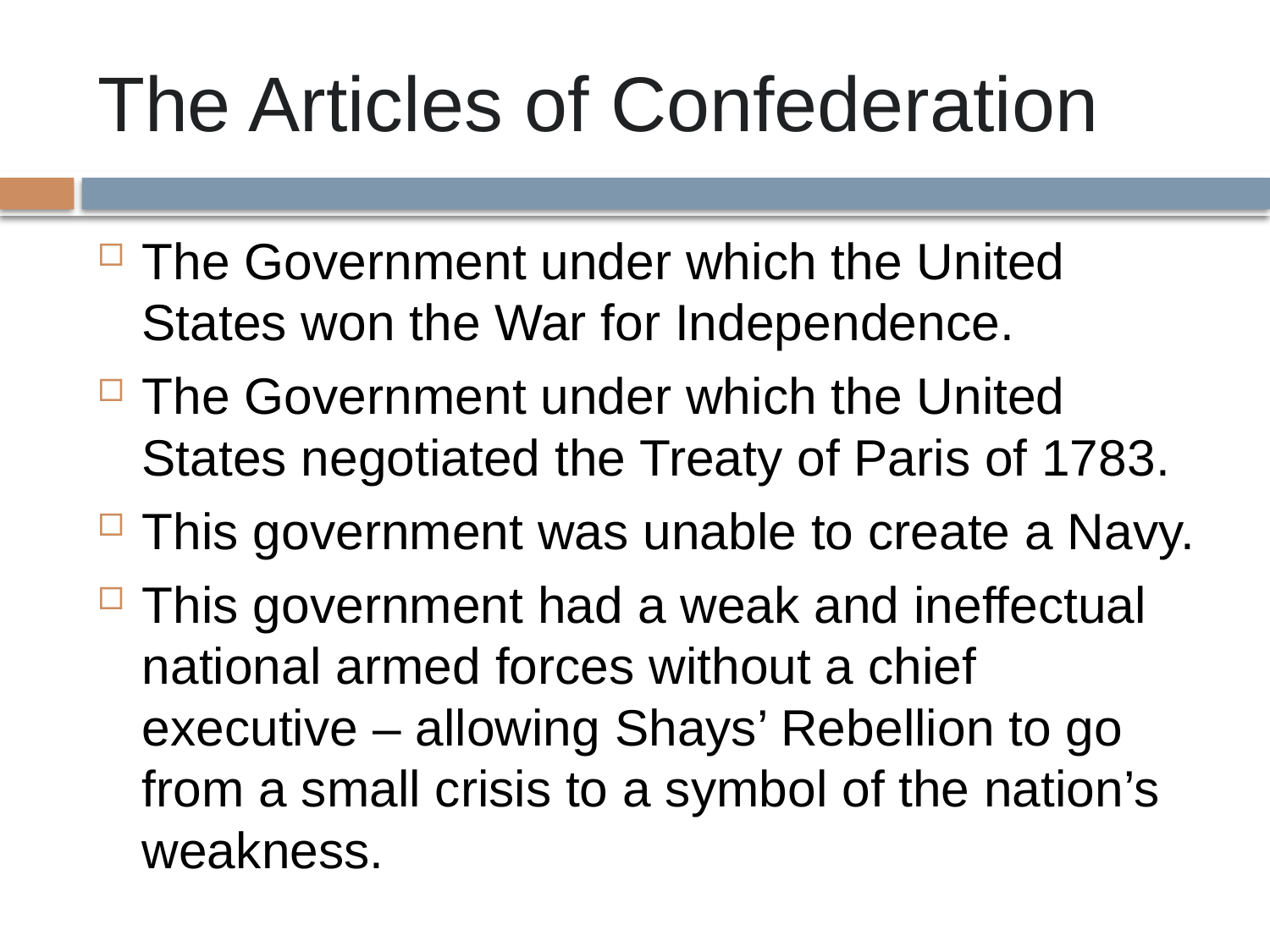

# The Articles of Confederation
The Government under which the United States won the War for Independence.
The Government under which the United States negotiated the Treaty of Paris of 1783.
This government was unable to create a Navy.
This government had a weak and ineffectual national armed forces without a chief executive – allowing Shays’ Rebellion to go from a small crisis to a symbol of the nation’s weakness.